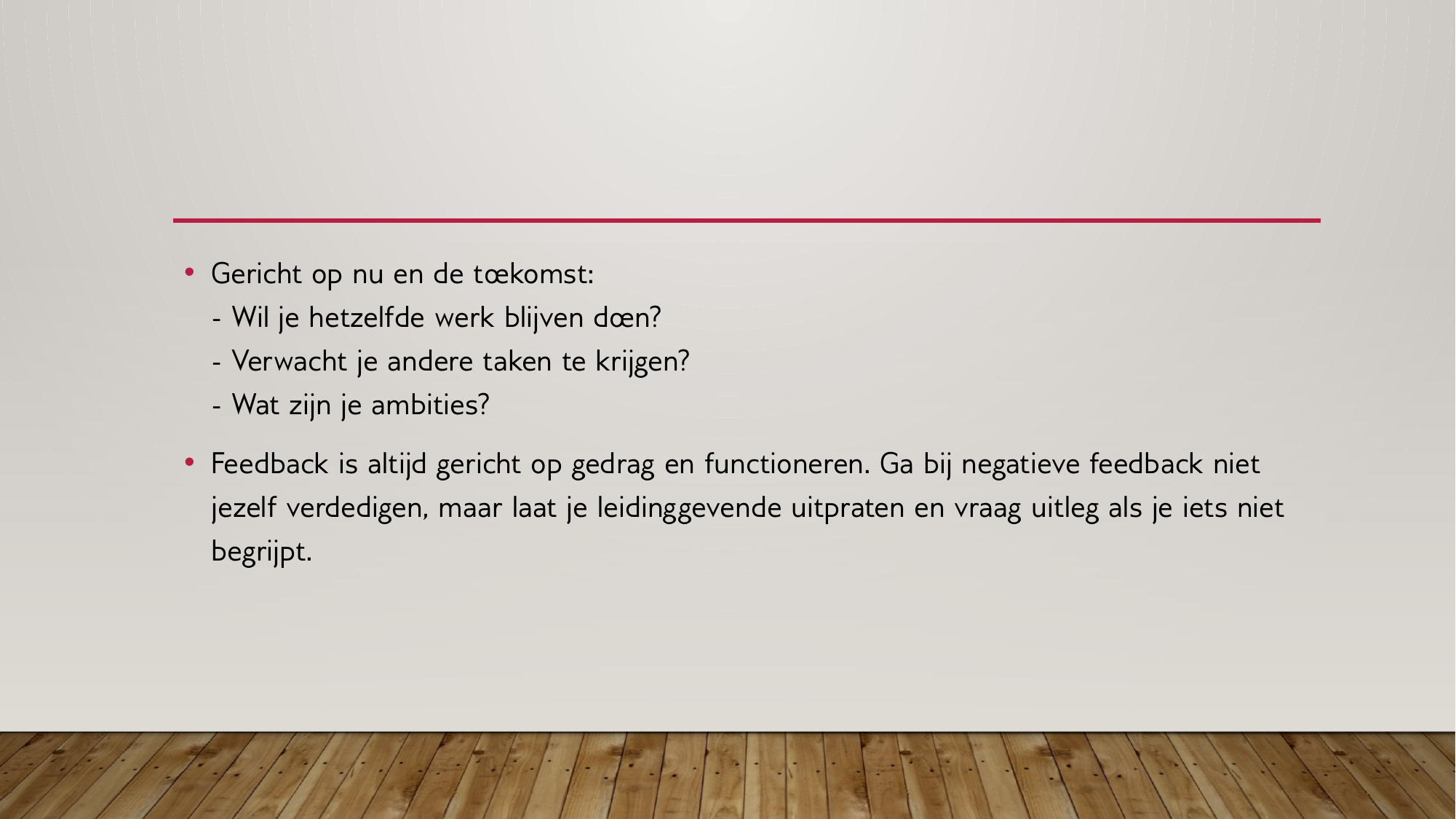

#
Gericht op nu en de toekomst:
- Wil je hetzelfde werk blijven doen?
- Verwacht je andere taken te krijgen?
- Wat zijn je ambities?
Feedback is altijd gericht op gedrag en functioneren. Ga bij negatieve feedback niet jezelf verdedigen, maar laat je leidinggevende uitpraten en vraag uitleg als je iets niet begrijpt.